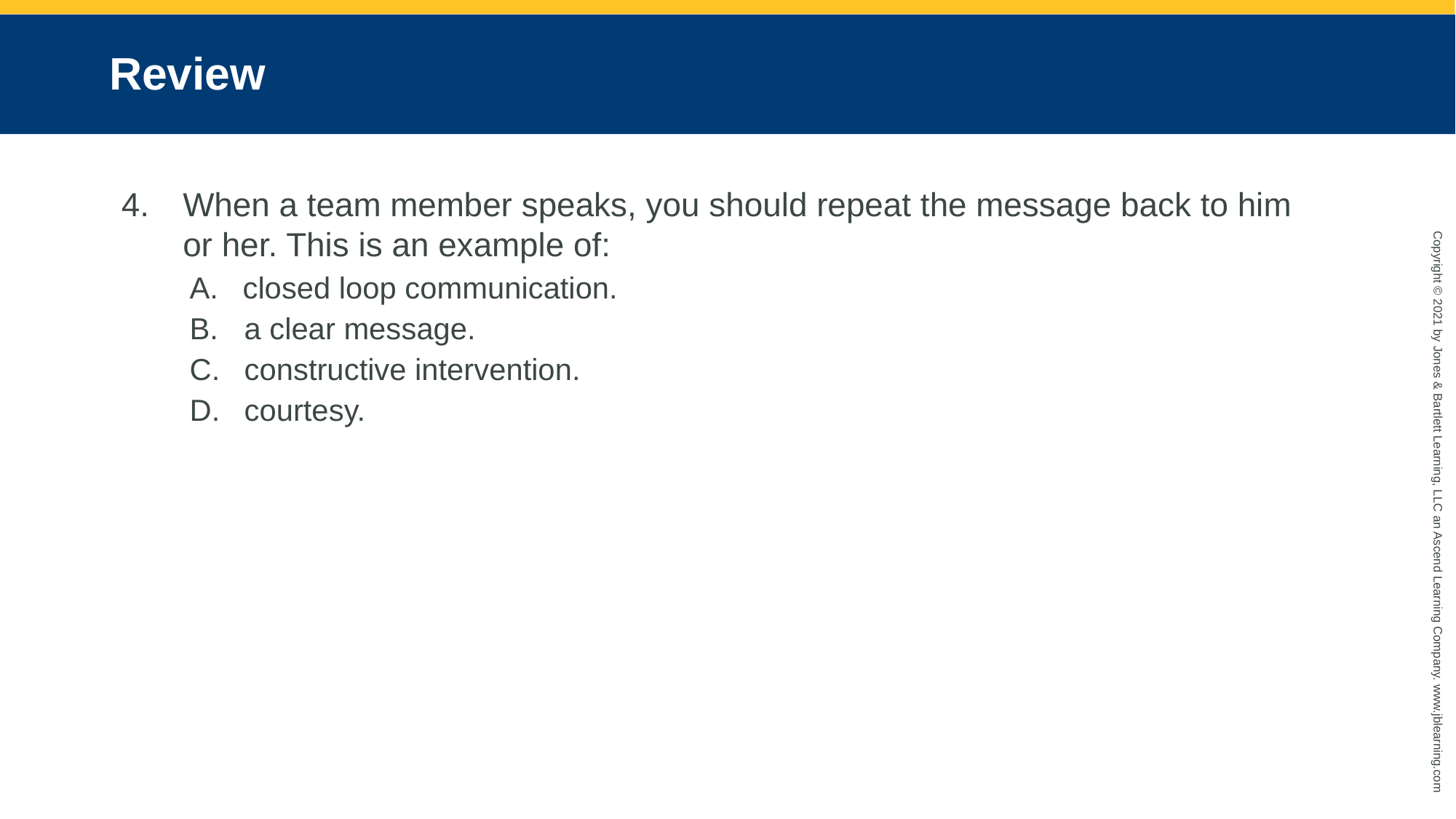

# Review
When a team member speaks, you should repeat the message back to him or her. This is an example of:
closed loop communication.
a clear message.
constructive intervention.
courtesy.